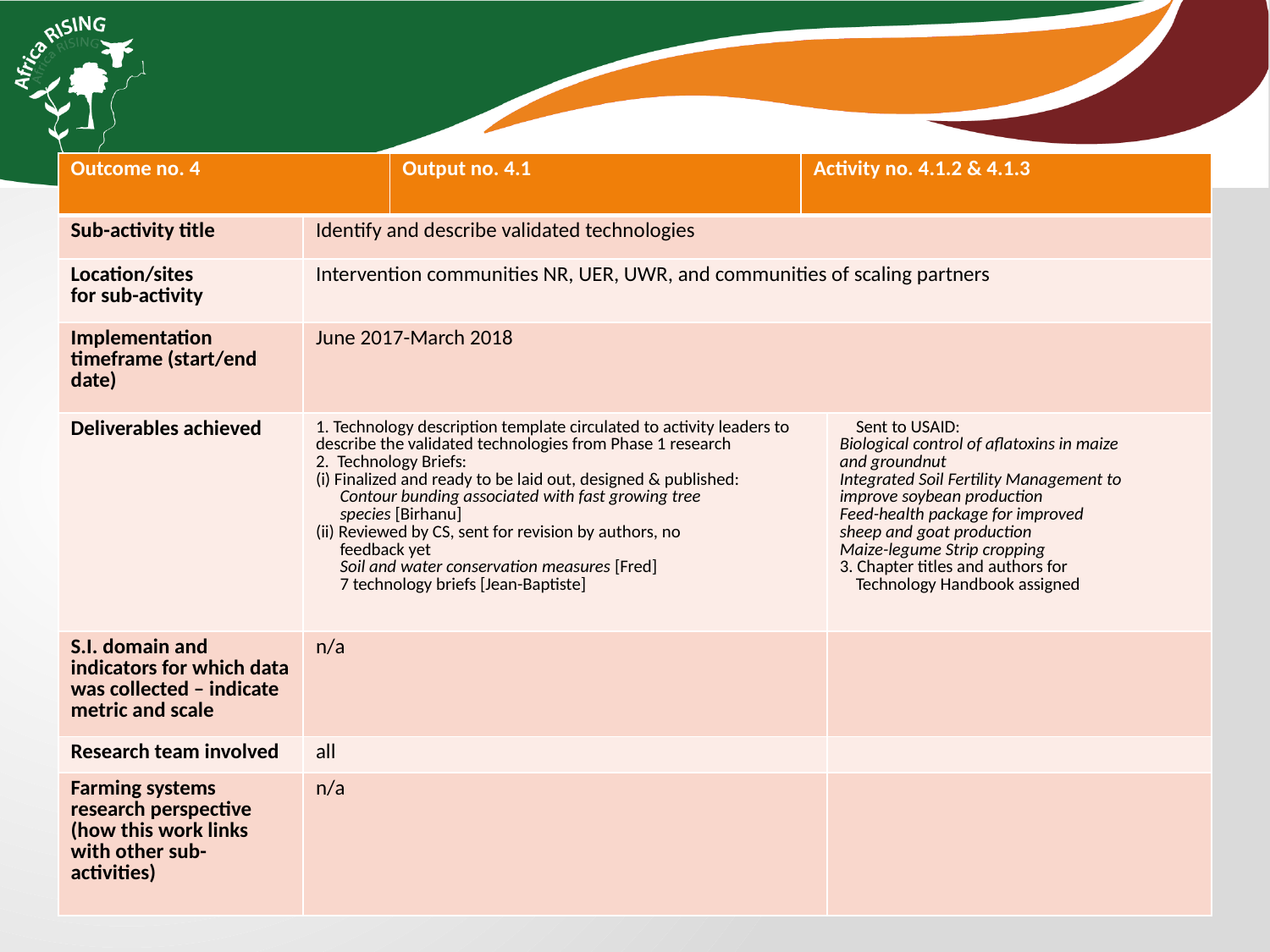

| Outcome no. 4 |  | Output no. 4.1 | Activity no. 4.1.2 & 4.1.3 |  |
| --- | --- | --- | --- | --- |
| Sub-activity title | Identify and describe validated technologies |  |  |  |
| Location/sites for sub-activity | Intervention communities NR, UER, UWR, and communities of scaling partners |  |  |  |
| Implementation timeframe (start/end date) | June 2017-March 2018 |  |  |  |
| Deliverables achieved | 1. Technology description template circulated to activity leaders to describe the validated technologies from Phase 1 research 2. Technology Briefs: (i) Finalized and ready to be laid out, designed & published: Contour bunding associated with fast growing tree species [Birhanu] (ii) Reviewed by CS, sent for revision by authors, no feedback yet Soil and water conservation measures [Fred] 7 technology briefs [Jean-Baptiste] |  |  | Sent to USAID: Biological control of aflatoxins in maize and groundnut Integrated Soil Fertility Management to improve soybean production Feed-health package for improved sheep and goat production Maize-legume Strip cropping 3. Chapter titles and authors for Technology Handbook assigned |
| S.I. domain and indicators for which data was collected – indicate metric and scale | n/a |  |  |  |
| Research team involved | all |  |  |  |
| Farming systems research perspective (how this work links with other sub-activities) | n/a |  |  |  |